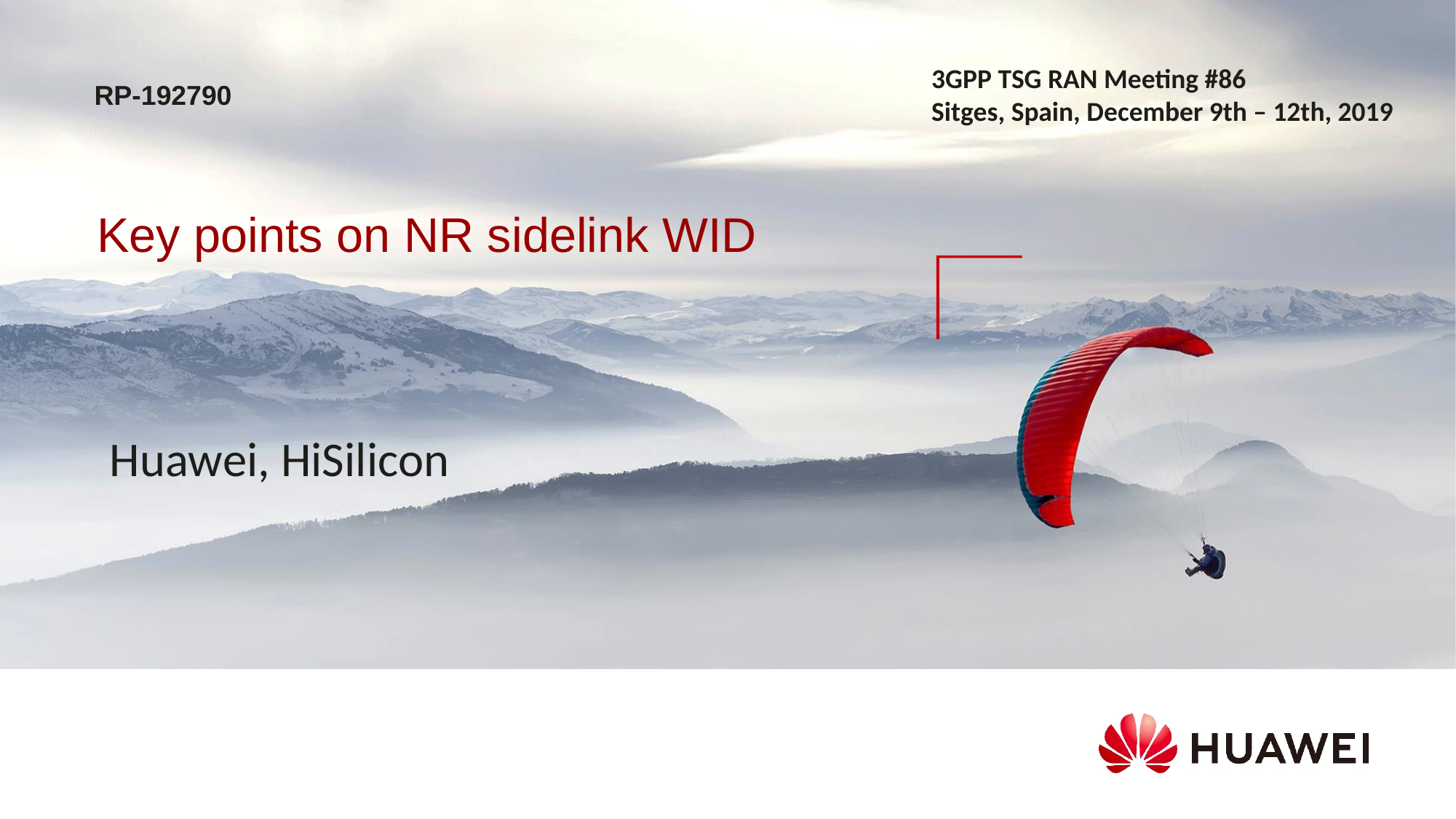

3GPP TSG RAN Meeting #86
Sitges, Spain, December 9th – 12th, 2019
RP-192790
# Key points on NR sidelink WID
Huawei, HiSilicon